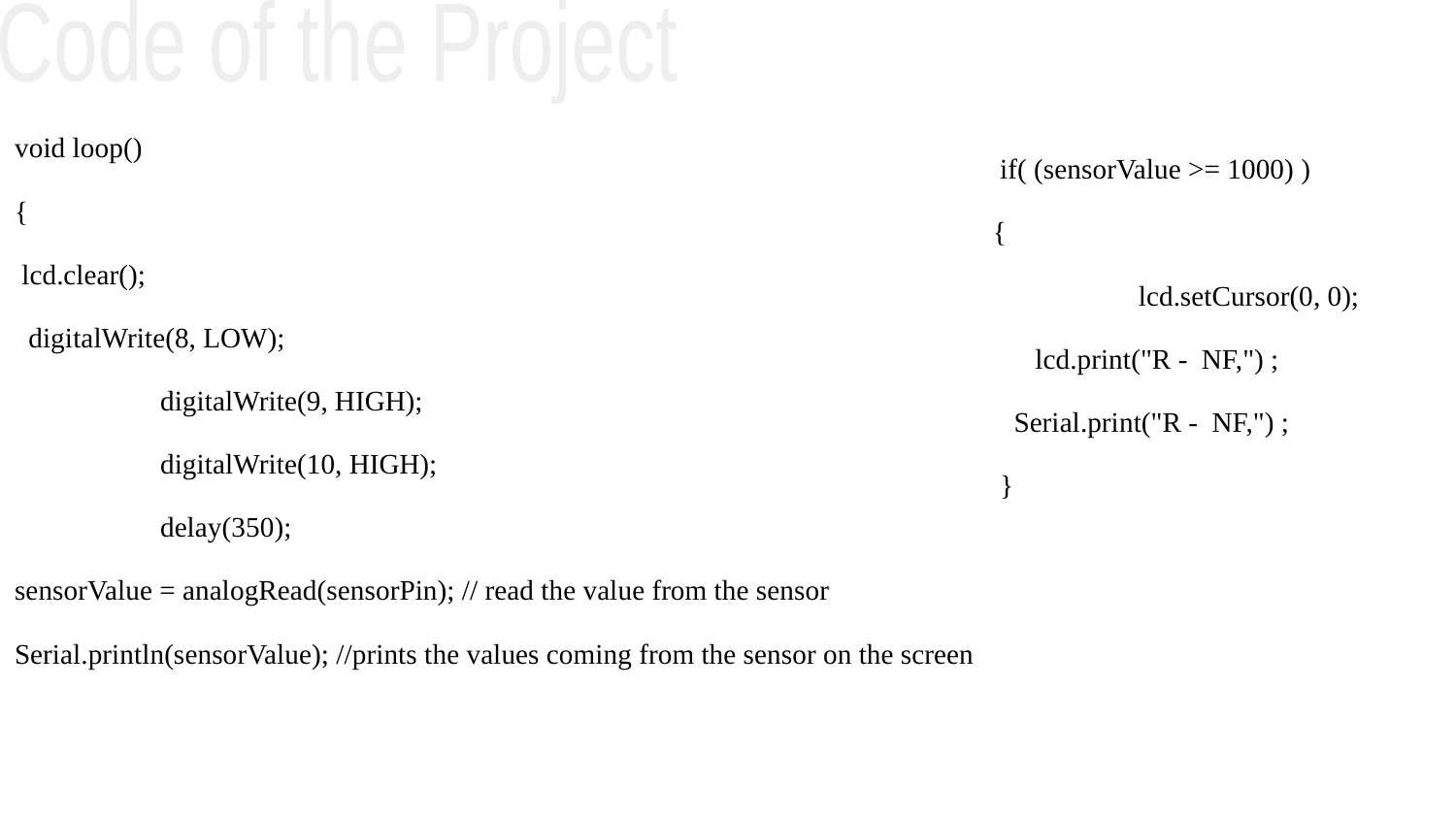

Code of the Project
void loop()
{
 lcd.clear();
  digitalWrite(8, LOW);
	digitalWrite(9, HIGH);
  	digitalWrite(10, HIGH);
   	delay(350);
sensorValue = analogRead(sensorPin); // read the value from the sensor
Serial.println(sensorValue); //prints the values coming from the sensor on the screen

 if( (sensorValue >= 1000) )
{
 	lcd.setCursor(0, 0);
      lcd.print("R -  NF,") ;
   Serial.print("R -  NF,") ;
 }